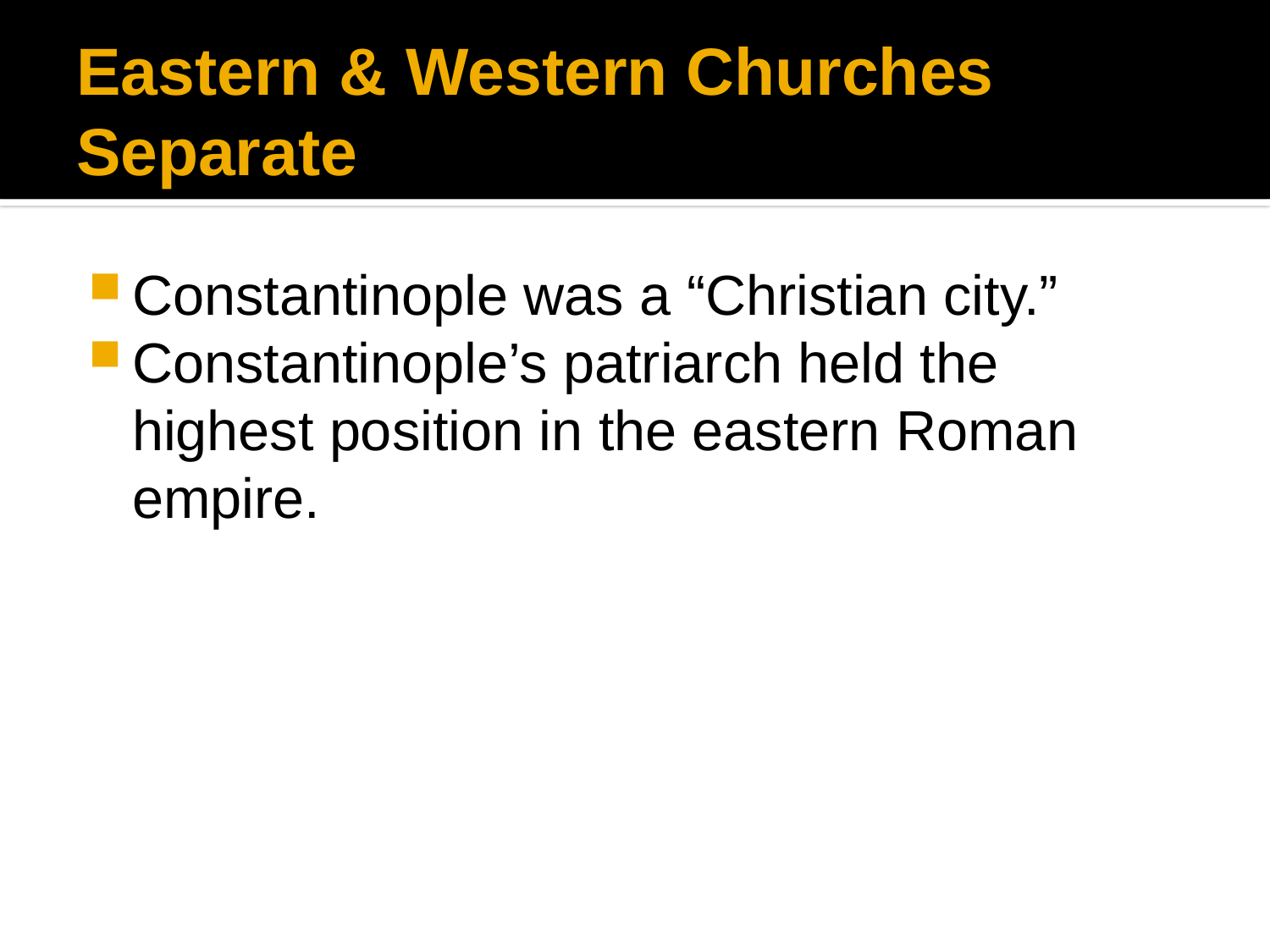

# Eastern & Western Churches Separate
Constantinople was a “Christian city.”
Constantinople’s patriarch held the highest position in the eastern Roman empire.